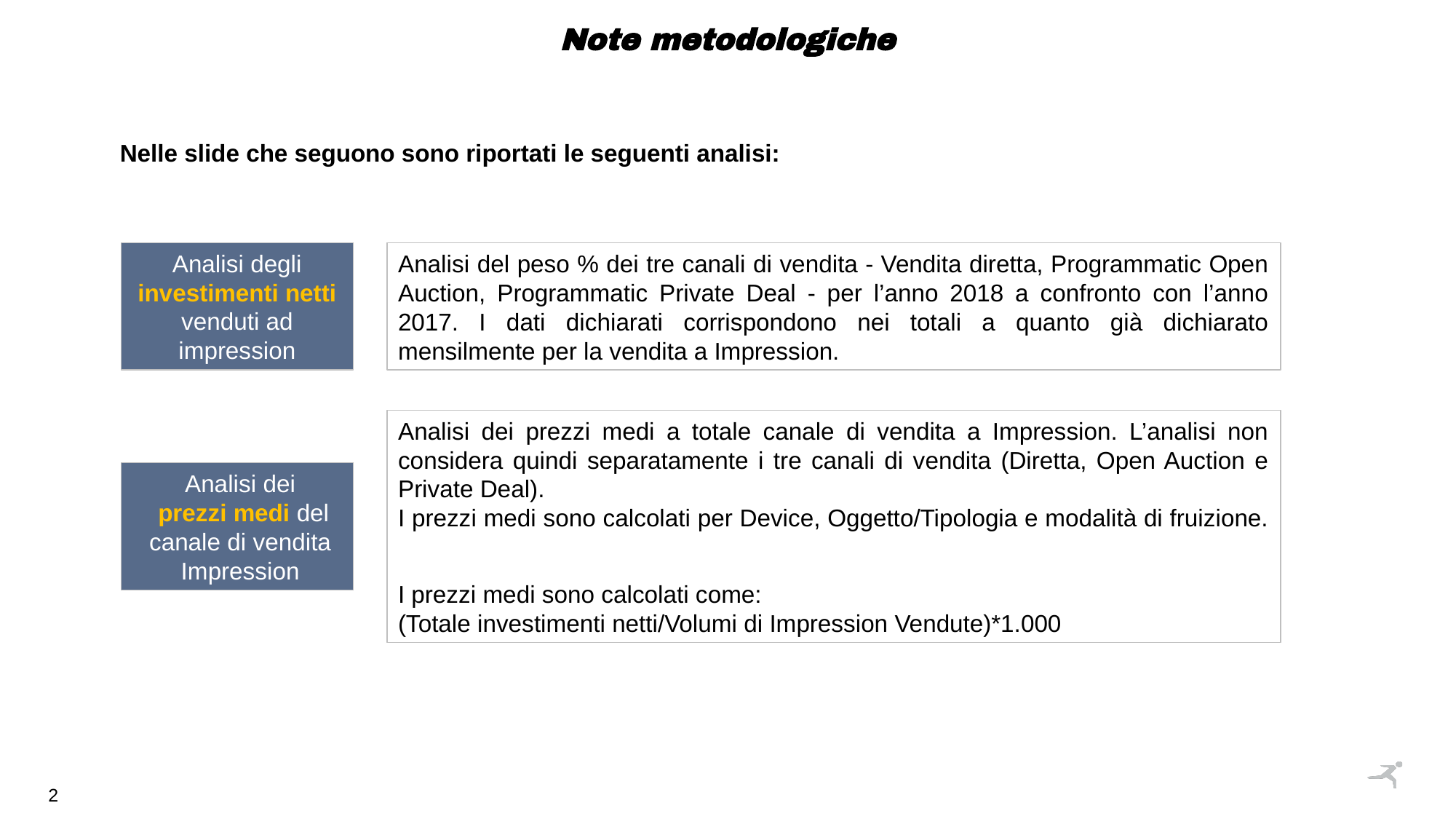

Note metodologiche
Nelle slide che seguono sono riportati le seguenti analisi:
Analisi degli investimenti netti venduti ad impression
Analisi del peso % dei tre canali di vendita - Vendita diretta, Programmatic Open Auction, Programmatic Private Deal - per l’anno 2018 a confronto con l’anno 2017. I dati dichiarati corrispondono nei totali a quanto già dichiarato mensilmente per la vendita a Impression.
Analisi dei
 prezzi medi del canale di vendita Impression
Analisi dei prezzi medi a totale canale di vendita a Impression. L’analisi non considera quindi separatamente i tre canali di vendita (Diretta, Open Auction e Private Deal).
I prezzi medi sono calcolati per Device, Oggetto/Tipologia e modalità di fruizione.

I prezzi medi sono calcolati come:
(Totale investimenti netti/Volumi di Impression Vendute)*1.000
2